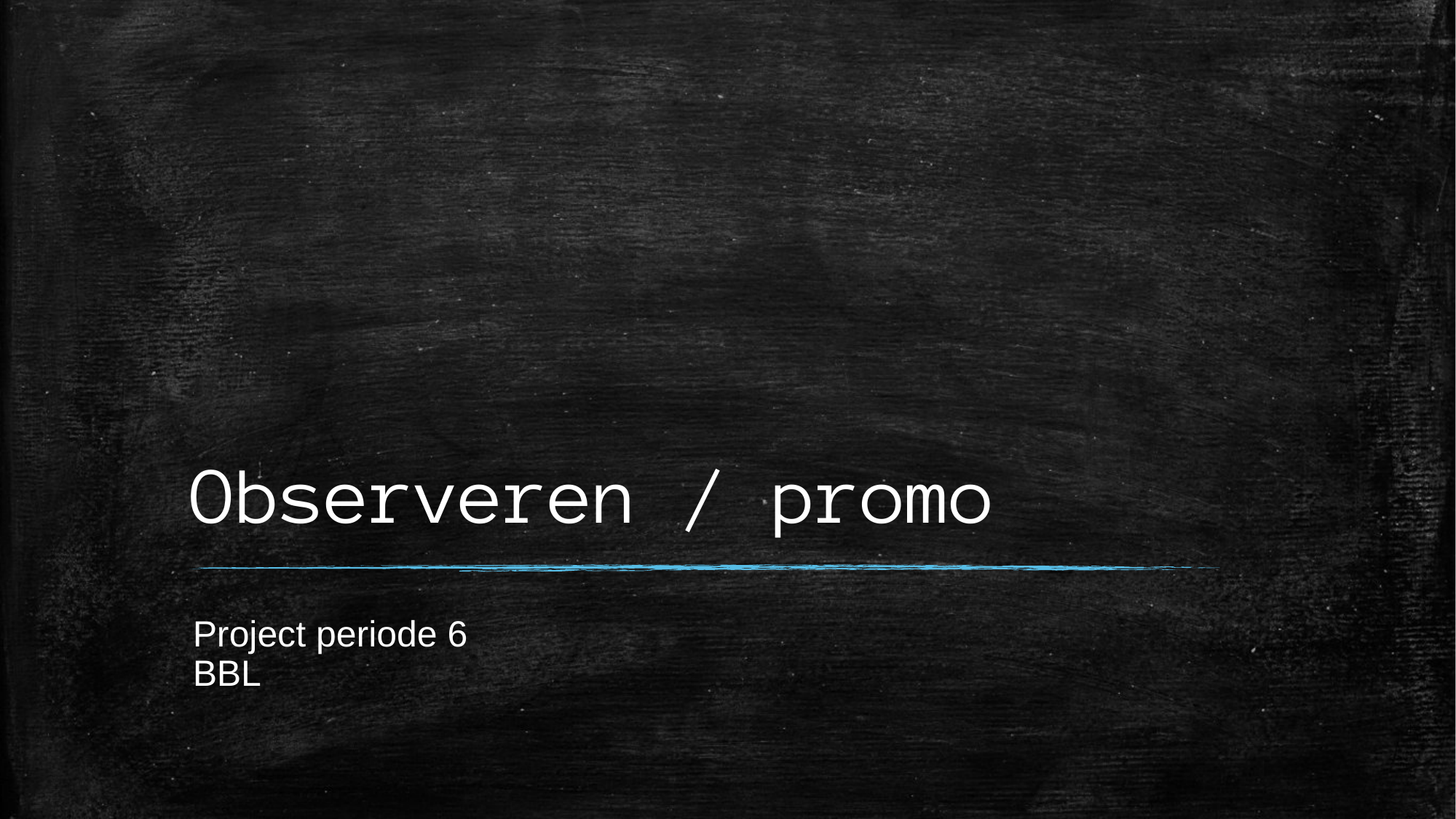

# Observeren / promo
Project periode 6
BBL